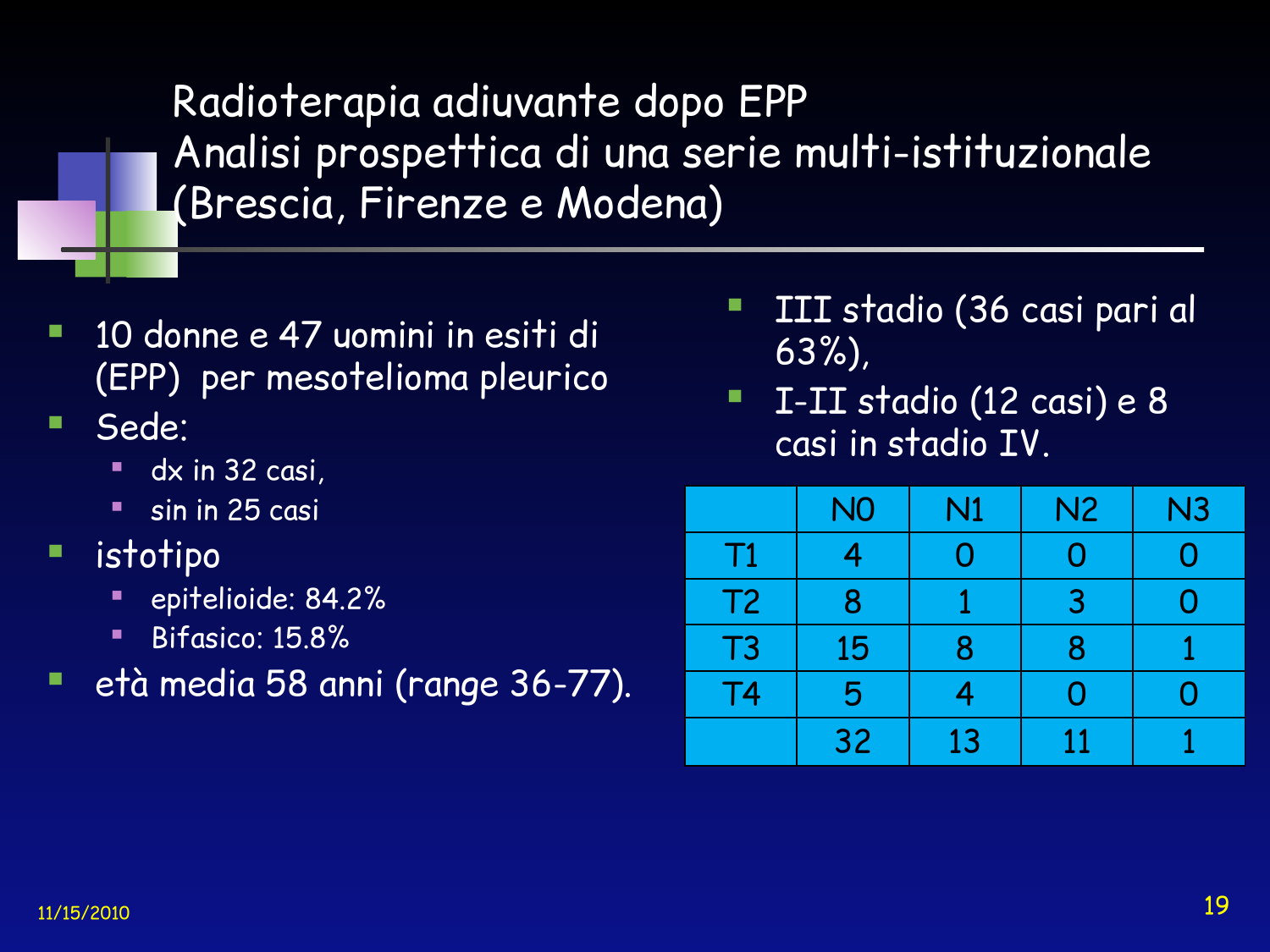

# Radioterapia adiuvante dopo EPP Analisi prospettica di una serie multi-istituzionale (Brescia, Firenze e Modena)
III stadio (36 casi pari al 63%),
I-II stadio (12 casi) e 8 casi in stadio IV.

10 donne e 47 uomini in esiti di (EPP)  per mesotelioma pleurico
Sede:
dx in 32 casi,
sin in 25 casi
istotipo
epitelioide: 84.2%
Bifasico: 15.8%
età media 58 anni (range 36-77).

|  | N0 | N1 | N2 | N3 |
| --- | --- | --- | --- | --- |
| T1 | 4 | 0 | 0 | 0 |
| T2 | 8 | 1 | 3 | 0 |
| T3 | 15 | 8 | 8 | 1 |
| T4 | 5 | 4 | 0 | 0 |
|  | 32 | 13 | 11 | 1 |
11/15/2010

19